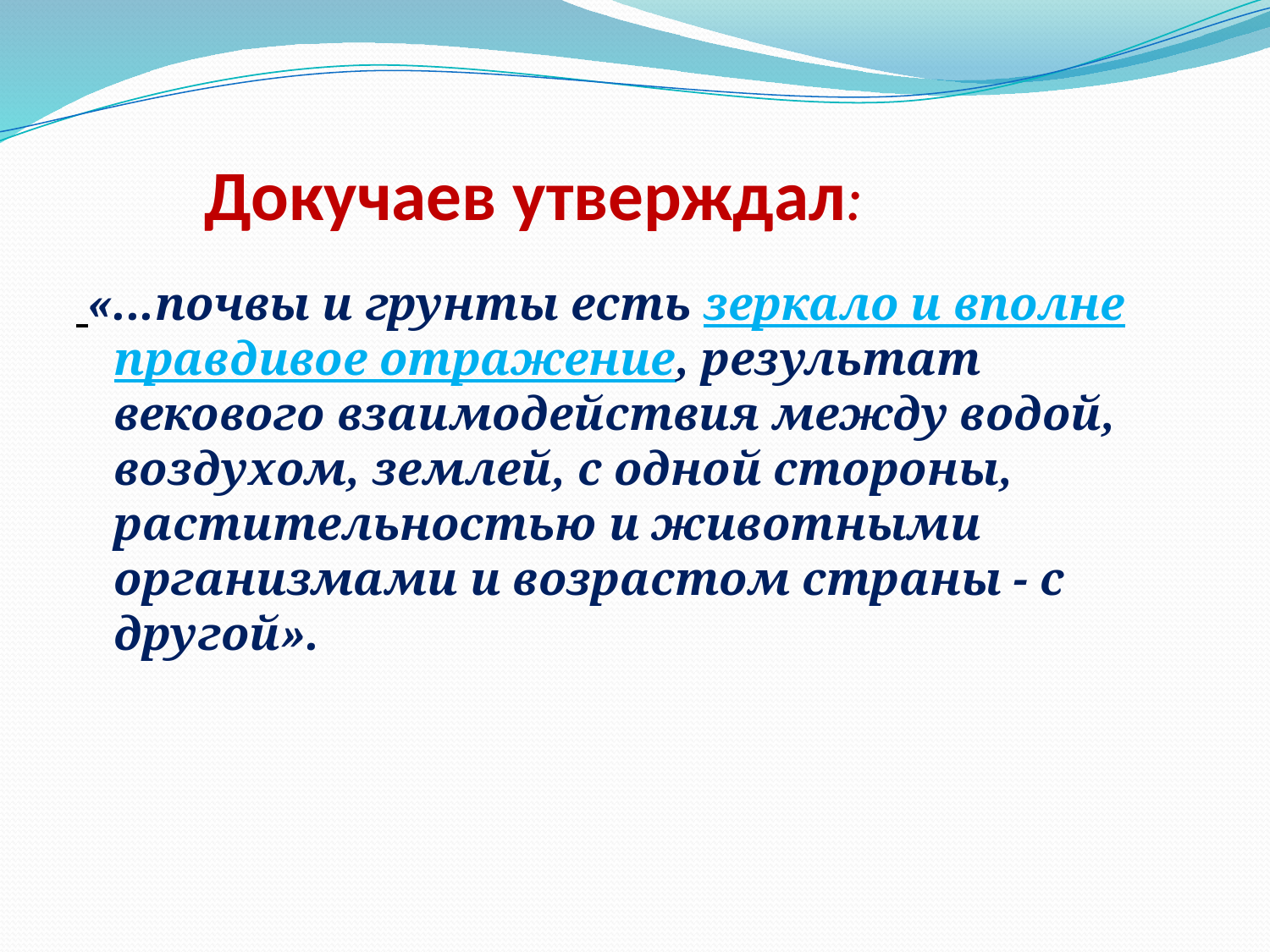

# Докучаев утверждал:
 «...почвы и грунты есть зеркало и вполне правдивое отражение, результат векового взаимодействия между водой, воздухом, землей, с одной стороны, растительностью и животными организмами и возрастом страны - с другой».